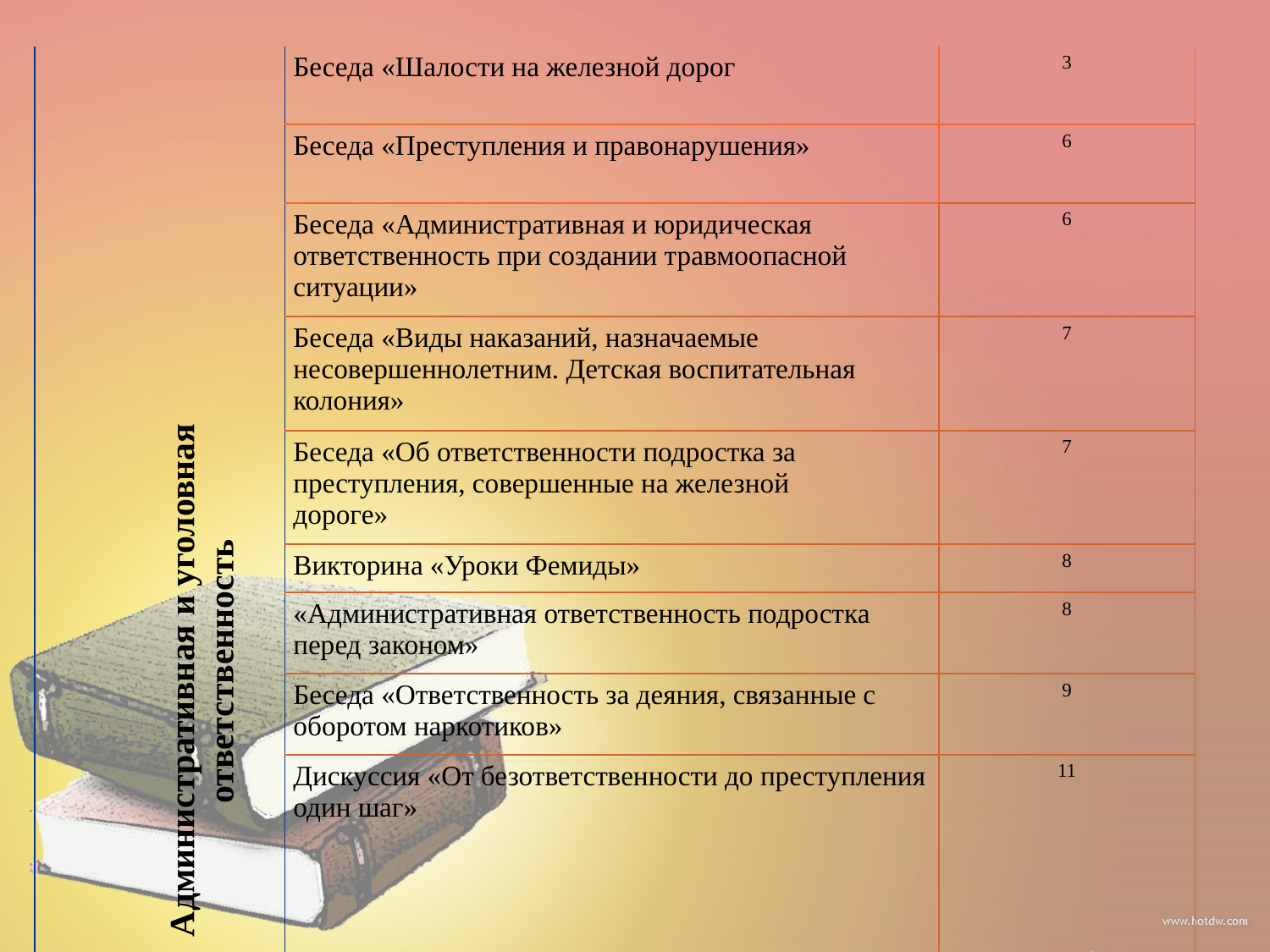

| Административная и уголовная  ответственность | Беседа «Шалости на железной дорог | 3 |
| --- | --- | --- |
|  | Беседа «Преступления и правонарушения» | 6 |
|  | Беседа «Административная и юридическая ответственность при создании травмоопасной ситуации» | 6 |
|  | Беседа «Виды наказаний, назначаемые несовершеннолетним. Детская воспитательная колония» | 7 |
|  | Беседа «Об ответственности подростка за преступления, совершенные на железной дороге» | 7 |
|  | Викторина «Уроки Фемиды» | 8 |
|  | «Административная ответственность подростка перед законом» | 8 |
|  | Беседа «Ответственность за деяния, связанные с оборотом наркотиков» | 9 |
|  | Дискуссия «От безответственности до преступления один шаг» | 11 |